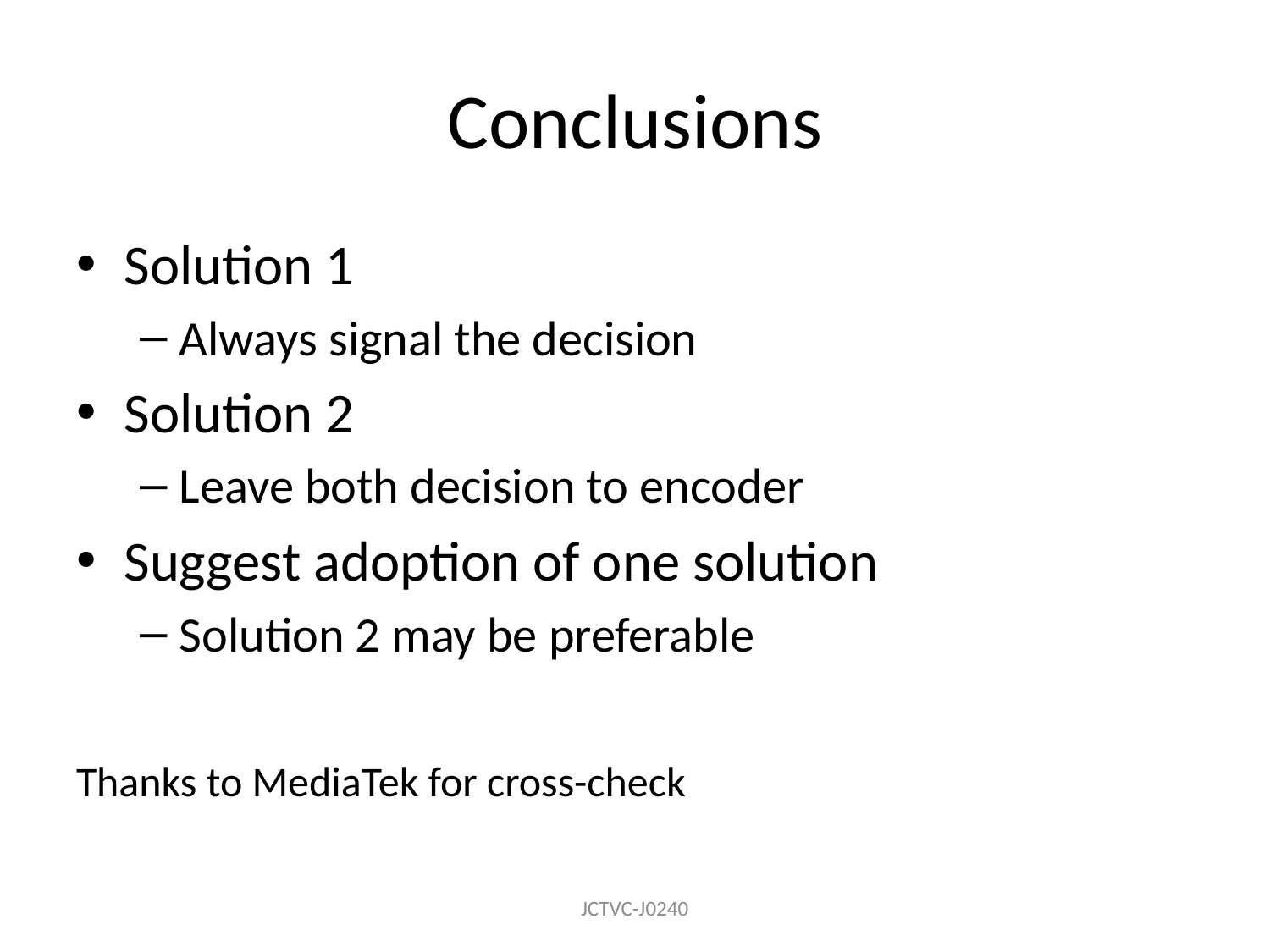

# Conclusions
Solution 1
Always signal the decision
Solution 2
Leave both decision to encoder
Suggest adoption of one solution
Solution 2 may be preferable

Thanks to MediaTek for cross-check
JCTVC-J0240